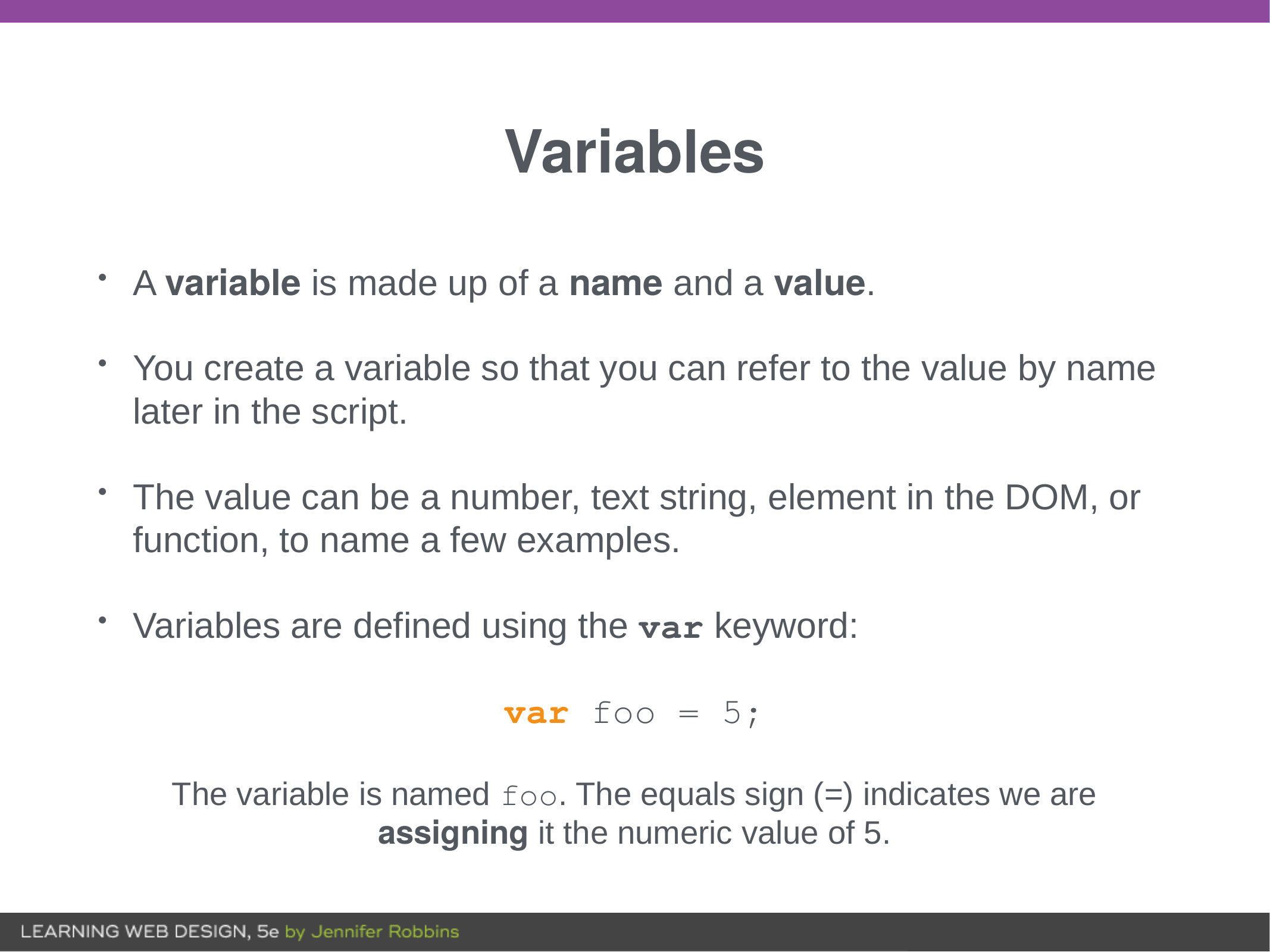

# Variables
A variable is made up of a name and a value.
You create a variable so that you can refer to the value by name later in the script.
The value can be a number, text string, element in the DOM, or function, to name a few examples.
Variables are defined using the var keyword:
var foo = 5;
The variable is named foo. The equals sign (=) indicates we are assigning it the numeric value of 5.